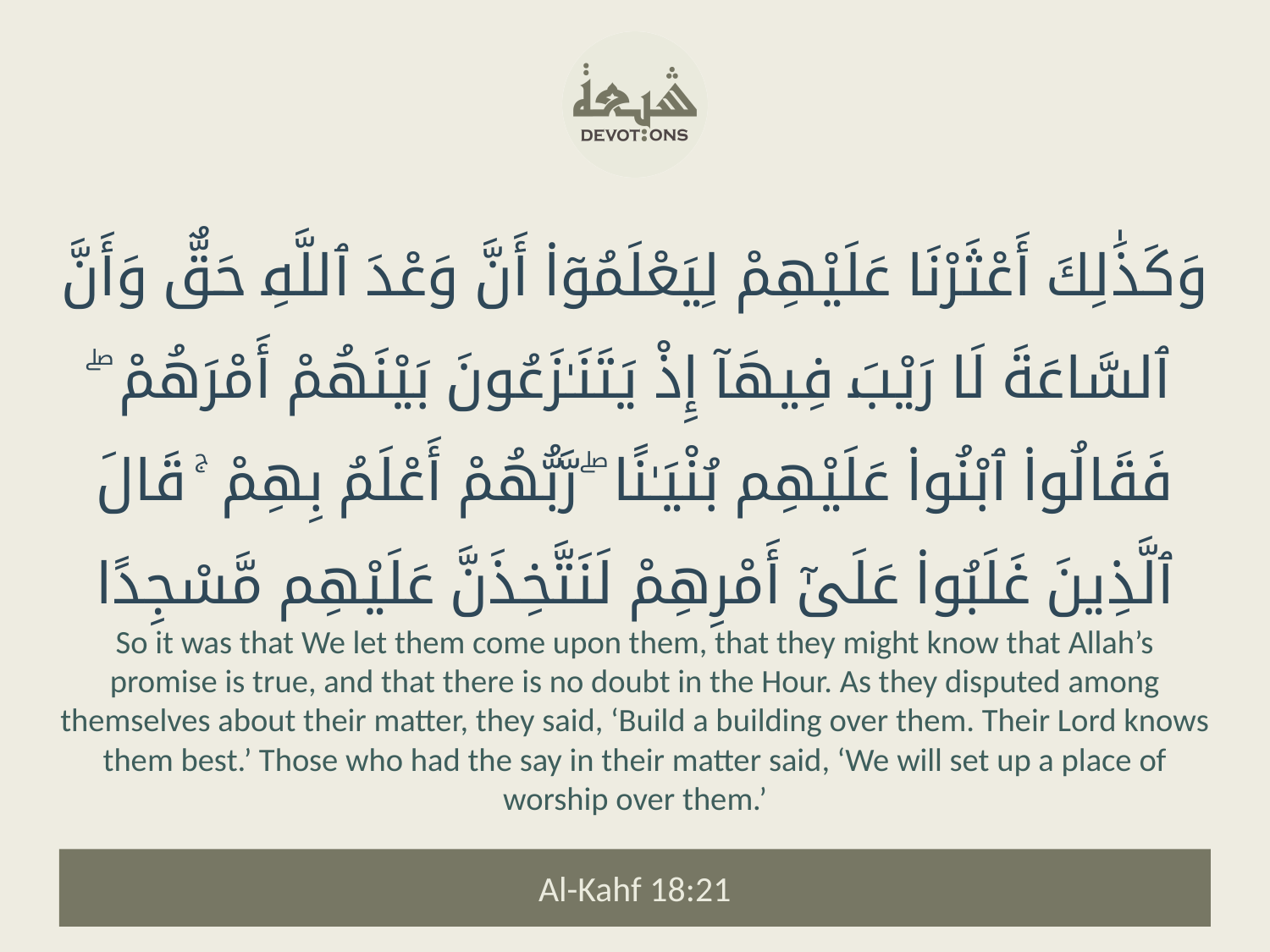

وَكَذَٰلِكَ أَعْثَرْنَا عَلَيْهِمْ لِيَعْلَمُوٓا۟ أَنَّ وَعْدَ ٱللَّهِ حَقٌّ وَأَنَّ ٱلسَّاعَةَ لَا رَيْبَ فِيهَآ إِذْ يَتَنَـٰزَعُونَ بَيْنَهُمْ أَمْرَهُمْ ۖ فَقَالُوا۟ ٱبْنُوا۟ عَلَيْهِم بُنْيَـٰنًا ۖ رَّبُّهُمْ أَعْلَمُ بِهِمْ ۚ قَالَ ٱلَّذِينَ غَلَبُوا۟ عَلَىٰٓ أَمْرِهِمْ لَنَتَّخِذَنَّ عَلَيْهِم مَّسْجِدًا
So it was that We let them come upon them, that they might know that Allah’s promise is true, and that there is no doubt in the Hour. As they disputed among themselves about their matter, they said, ‘Build a building over them. Their Lord knows them best.’ Those who had the say in their matter said, ‘We will set up a place of worship over them.’
Al-Kahf 18:21